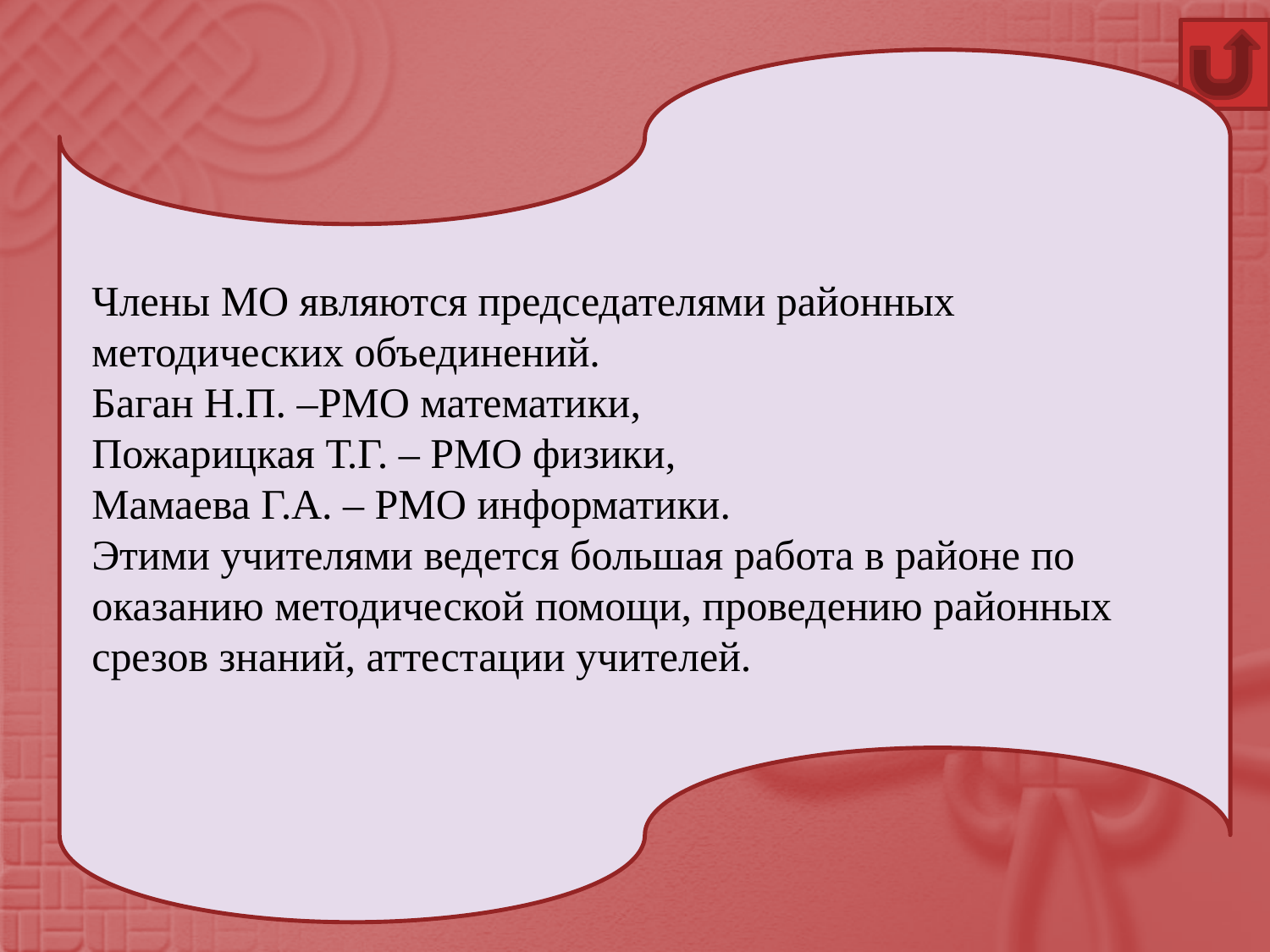

Члены МО являются председателями районных методических объединений.
Баган Н.П. –РМО математики,
Пожарицкая Т.Г. – РМО физики,
Мамаева Г.А. – РМО информатики.
Этими учителями ведется большая работа в районе по оказанию методической помощи, проведению районных срезов знаний, аттестации учителей.